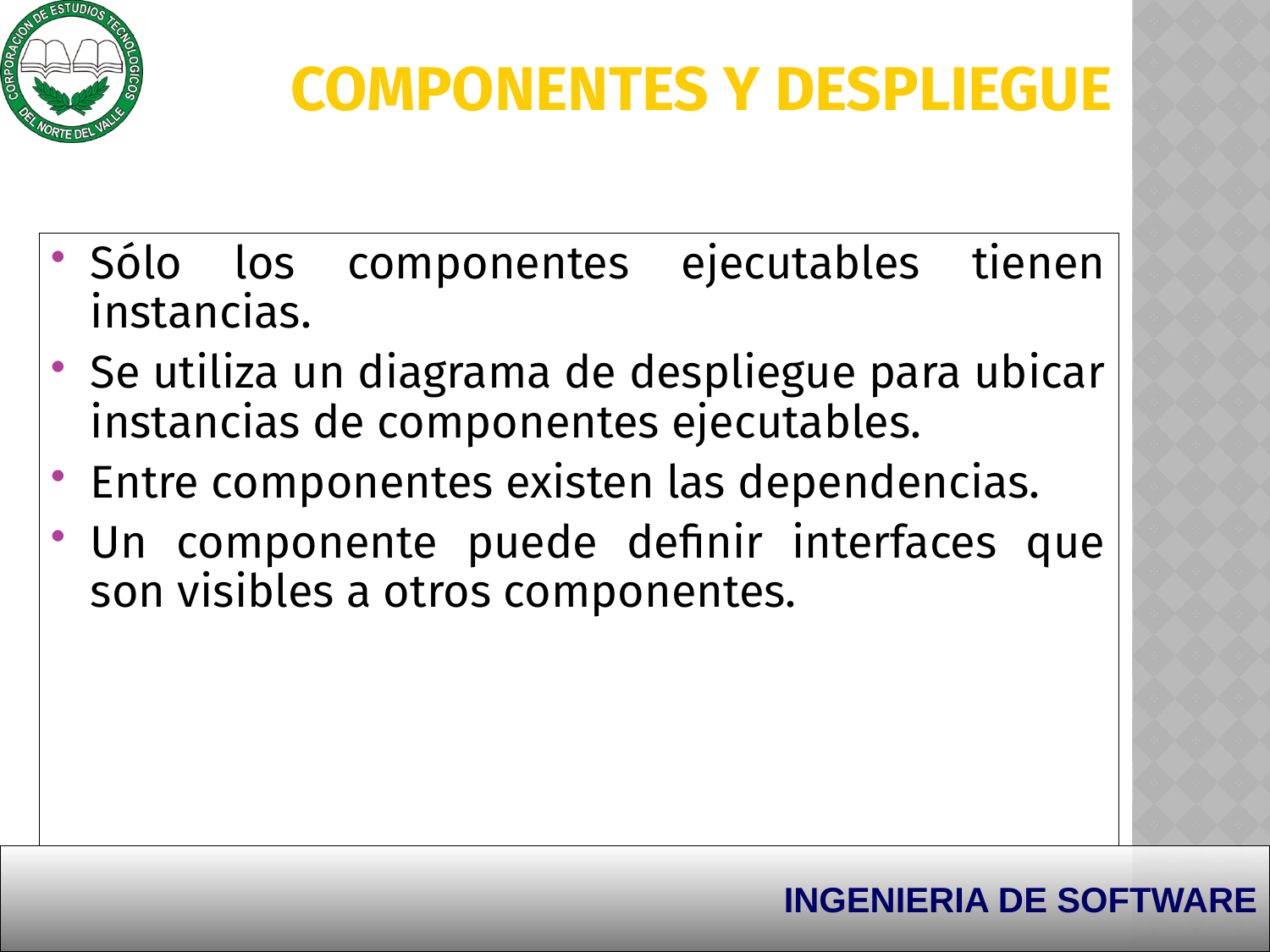

# Componentes y Despliegue
Sólo los componentes ejecutables tienen instancias.
Se utiliza un diagrama de despliegue para ubicar instancias de componentes ejecutables.
Entre componentes existen las dependencias.
Un componente puede definir interfaces que son visibles a otros componentes.